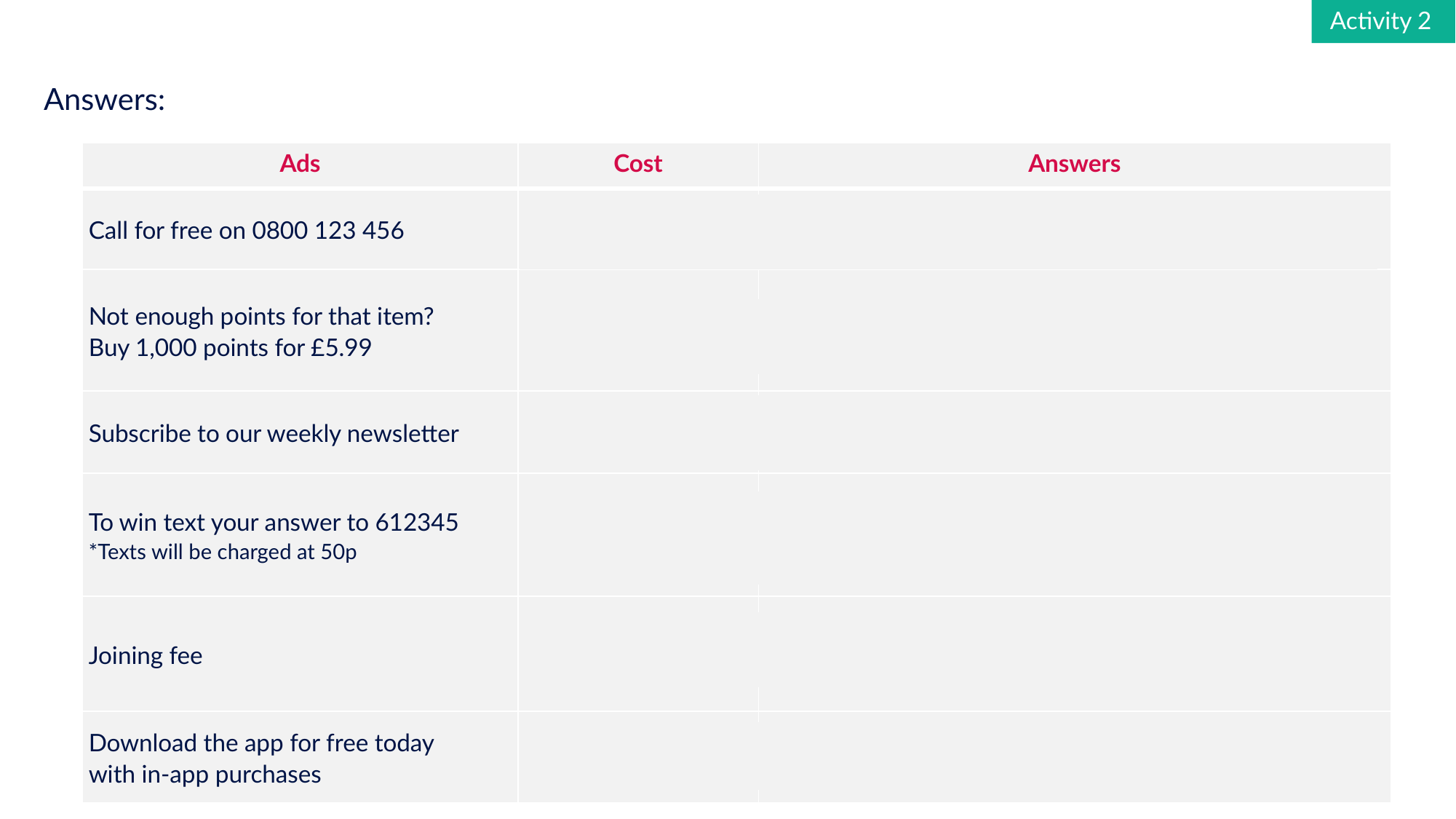

Activity 2
Answers:
| Ads | Cost | Answers |
| --- | --- | --- |
| Call for free on 0800 123 456 | Free | 0800 numbers are free but it is always best to check if you are not sure. |
| Not enough points for that item? Buy 1,000 points for £5.99 | Will cost £5.99 | If you buy this item it will add £5.99 to your phone bill or take £5.99 from your phone credit. |
| Subscribe to our weekly newsletter | Should be free | There is no mention of a cost or buying the newsletter. |
| To win text your answer to 612345 \*Texts will be charged at 50p | Will cost 50p | The small print at the bottom tells you that you will be charged 50p to send the text. Some texts are covered by your contract but this one is not. |
| Joining fee | Will cost money | Joining fees will cost real money. You would need to find out what the fee is now and in the future. |
| Download the app for free today with in-app purchases | Could cost money | Downloading and playing the game is free but can you can buy things in the app with real money. |